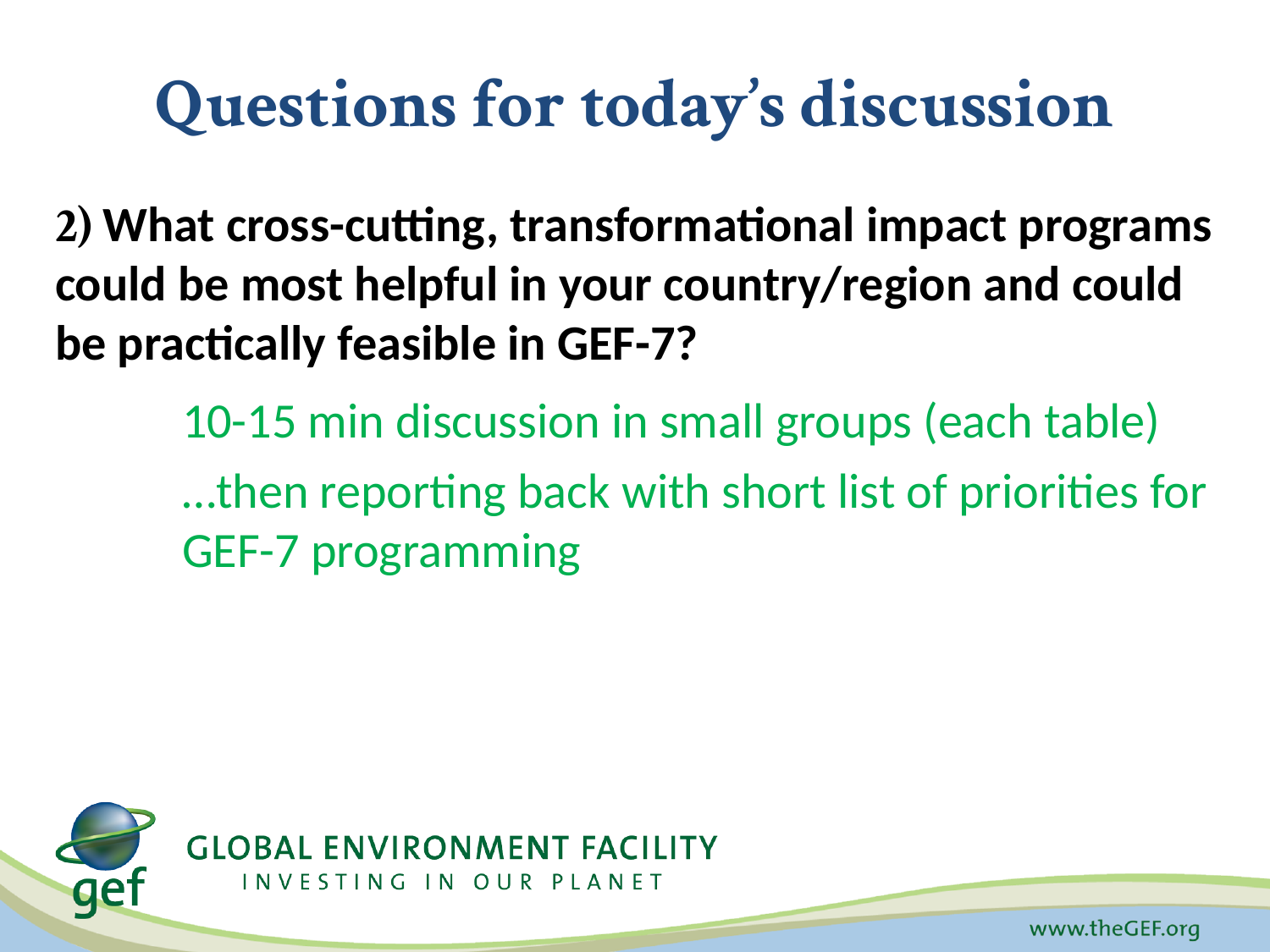

# Questions for today’s discussion
2) What cross-cutting, transformational impact programs could be most helpful in your country/region and could be practically feasible in GEF-7?
	10-15 min discussion in small groups (each table)
	…then reporting back with short list of priorities for 	GEF-7 programming